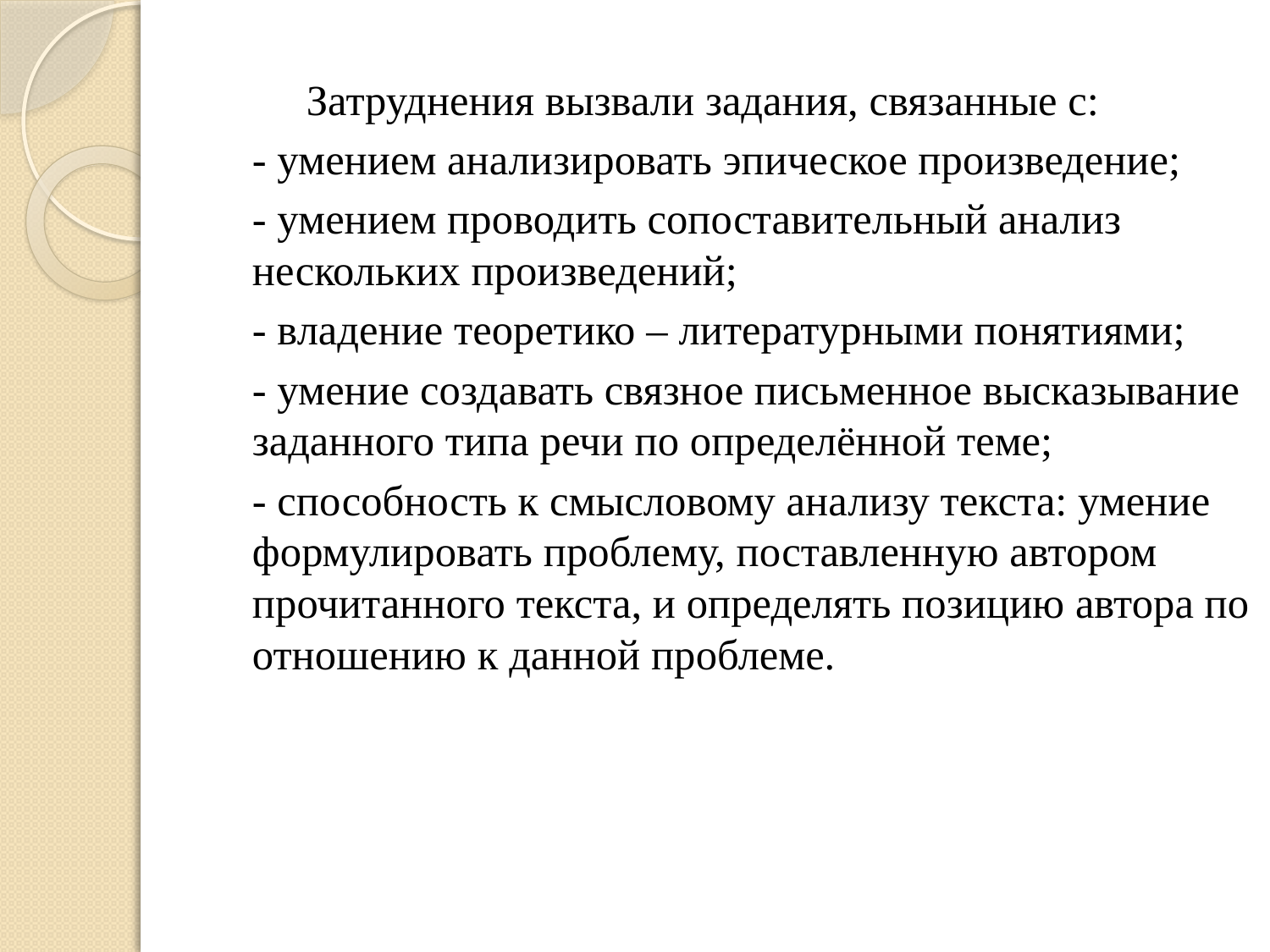

#
     Затруднения вызвали задания, связанные с:
- умением анализировать эпическое произведение;
- умением проводить сопоставительный анализ нескольких произведений;
- владение теоретико – литературными понятиями;
- умение создавать связное письменное высказывание заданного типа речи по определённой теме;
- способность к смысловому анализу текста: умение формулировать проблему, поставленную автором прочитанного текста, и определять позицию автора по отношению к данной проблеме.